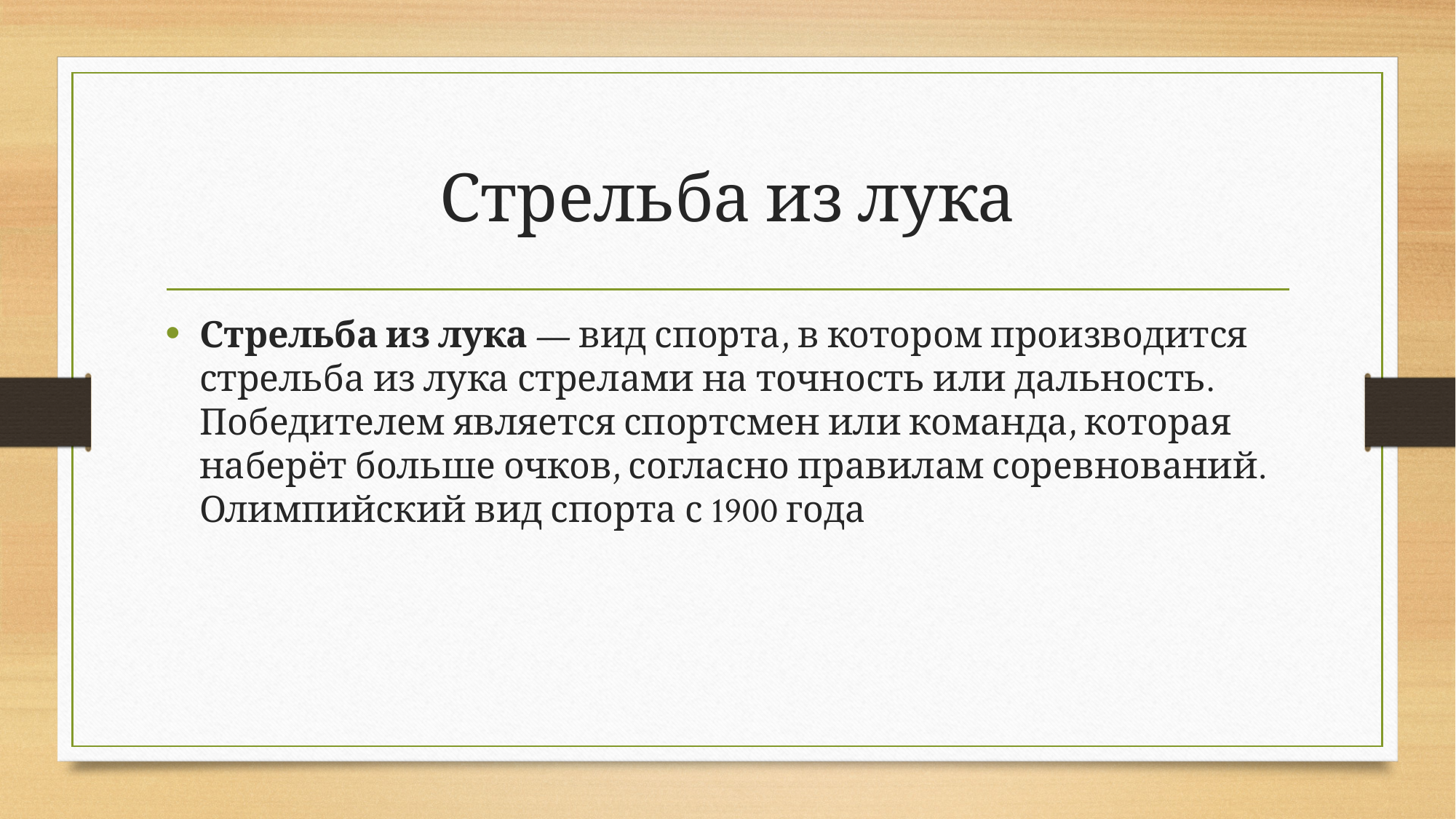

# Стрельба из лука
Стрельба из лука — вид спорта, в котором производится стрельба из лука стрелами на точность или дальность. Победителем является спортсмен или команда, которая наберёт больше очков, согласно правилам соревнований. Олимпийский вид спорта с 1900 года